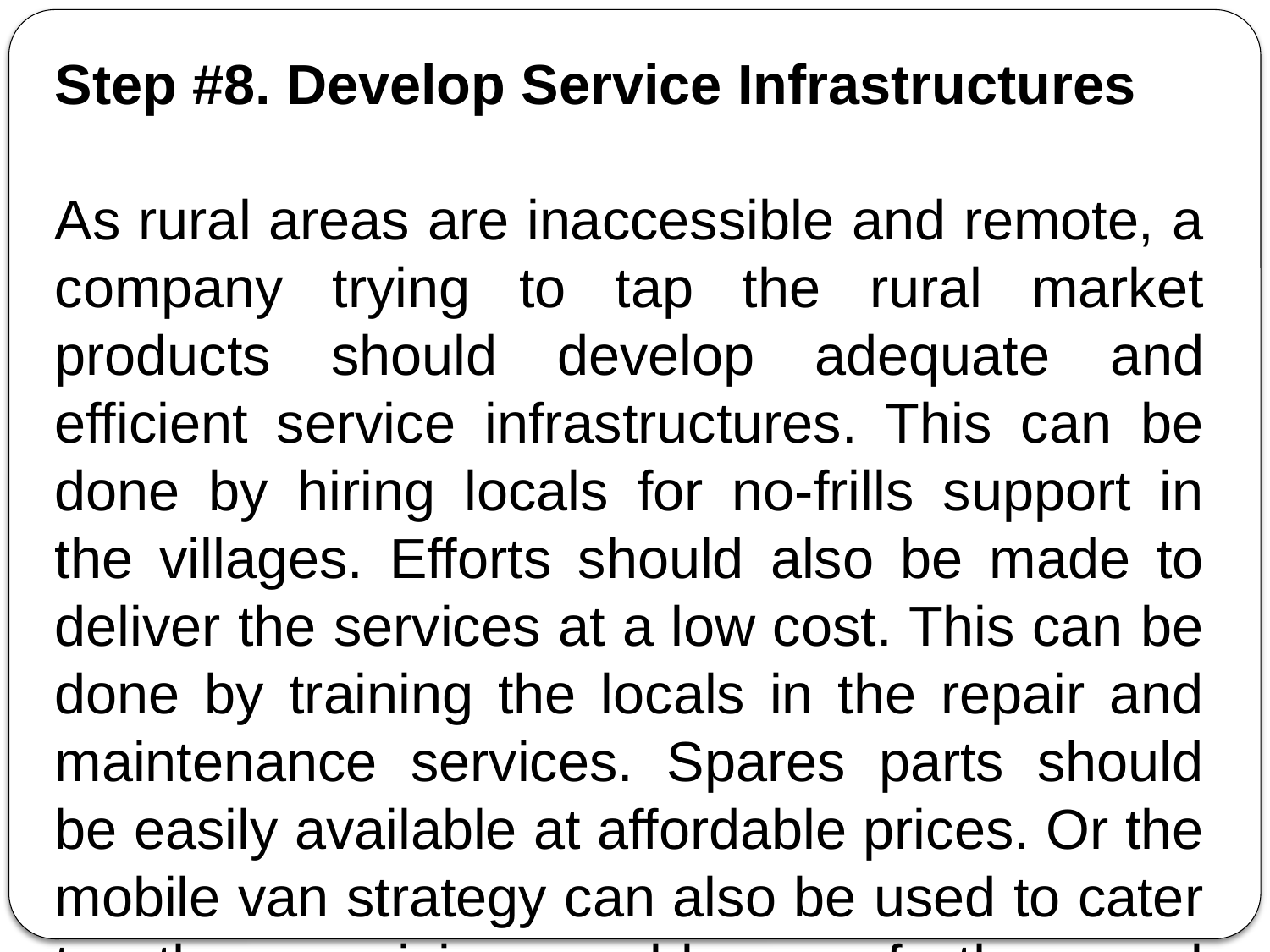

Step #8. Develop Service Infrastructures

As rural areas are inaccessible and remote, a company trying to tap the rural market products should develop adequate and efficient service infrastructures. This can be done by hiring locals for no-frills support in the villages. Efforts should also be made to deliver the services at a low cost. This can be done by training the locals in the repair and maintenance services. Spares parts should be easily available at affordable prices. Or the mobile van strategy can also be used to cater to the servicing problems of the rural dwellers.